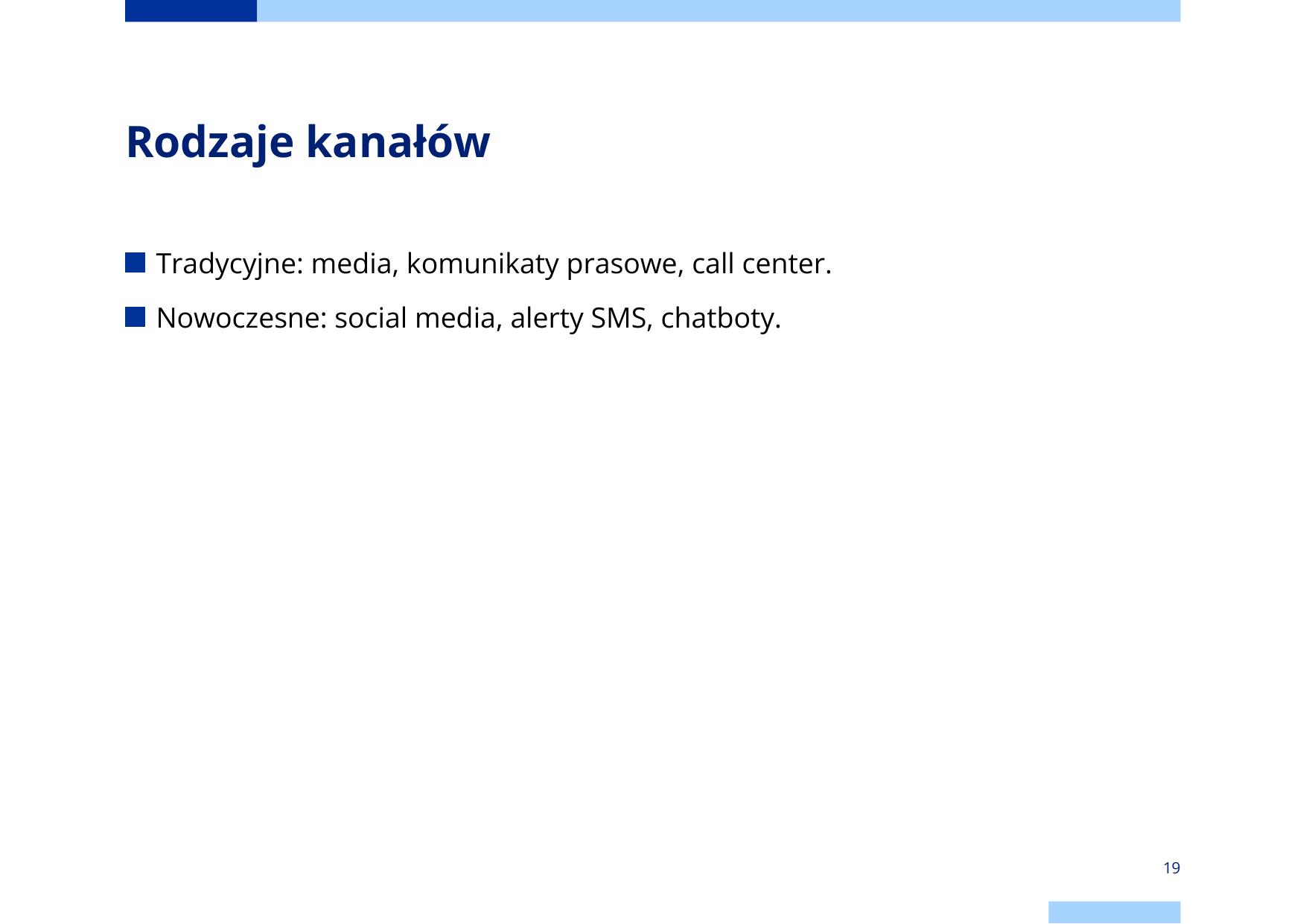

# Rodzaje kanałów
Tradycyjne: media, komunikaty prasowe, call center.
Nowoczesne: social media, alerty SMS, chatboty.
19